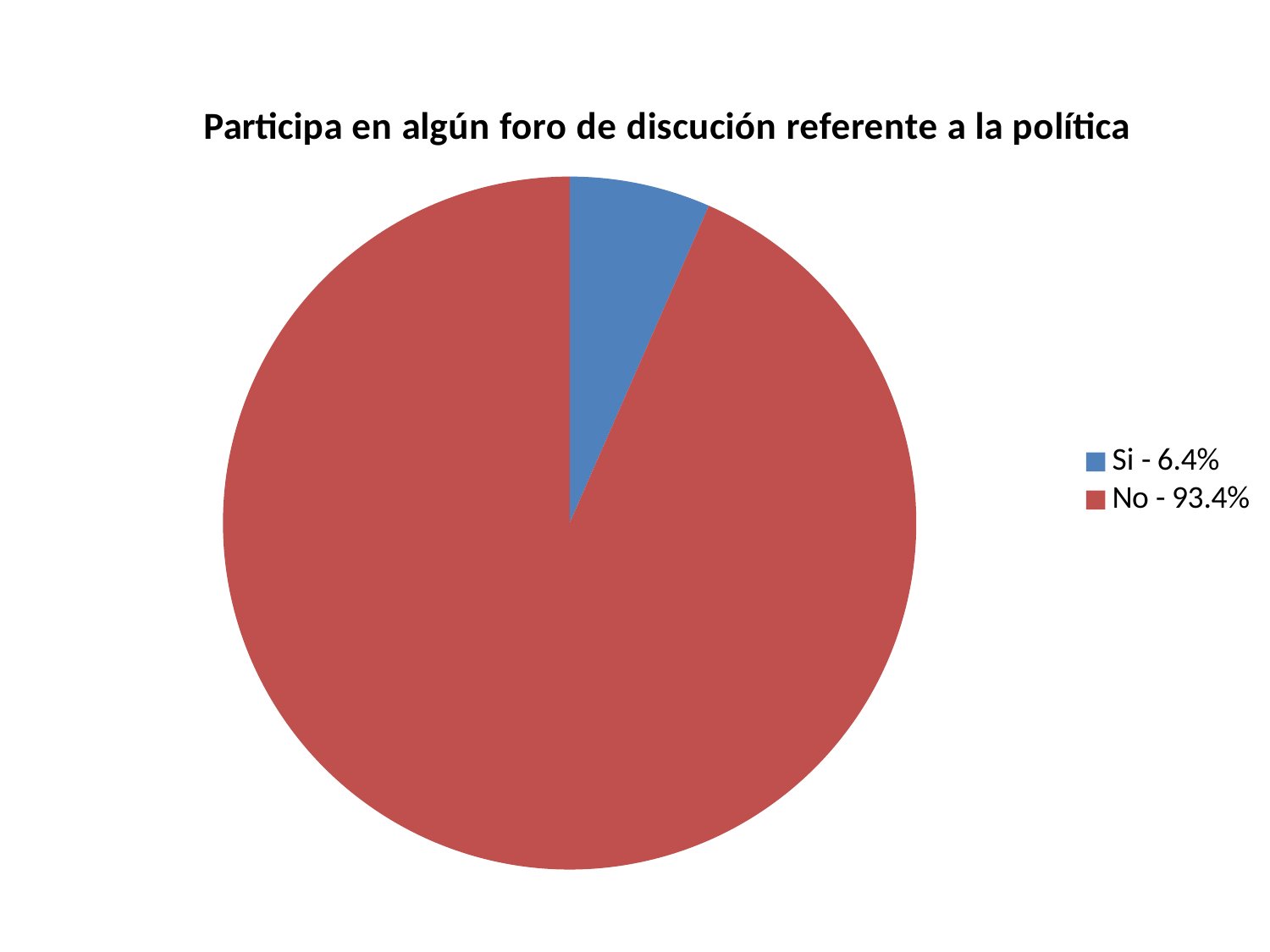

### Chart: Participa en algún foro de discución referente a la política

| Category | Ventas |
|---|---|
| Si - 6.4% | 10.0 |
| No - 93.4% | 142.0 |